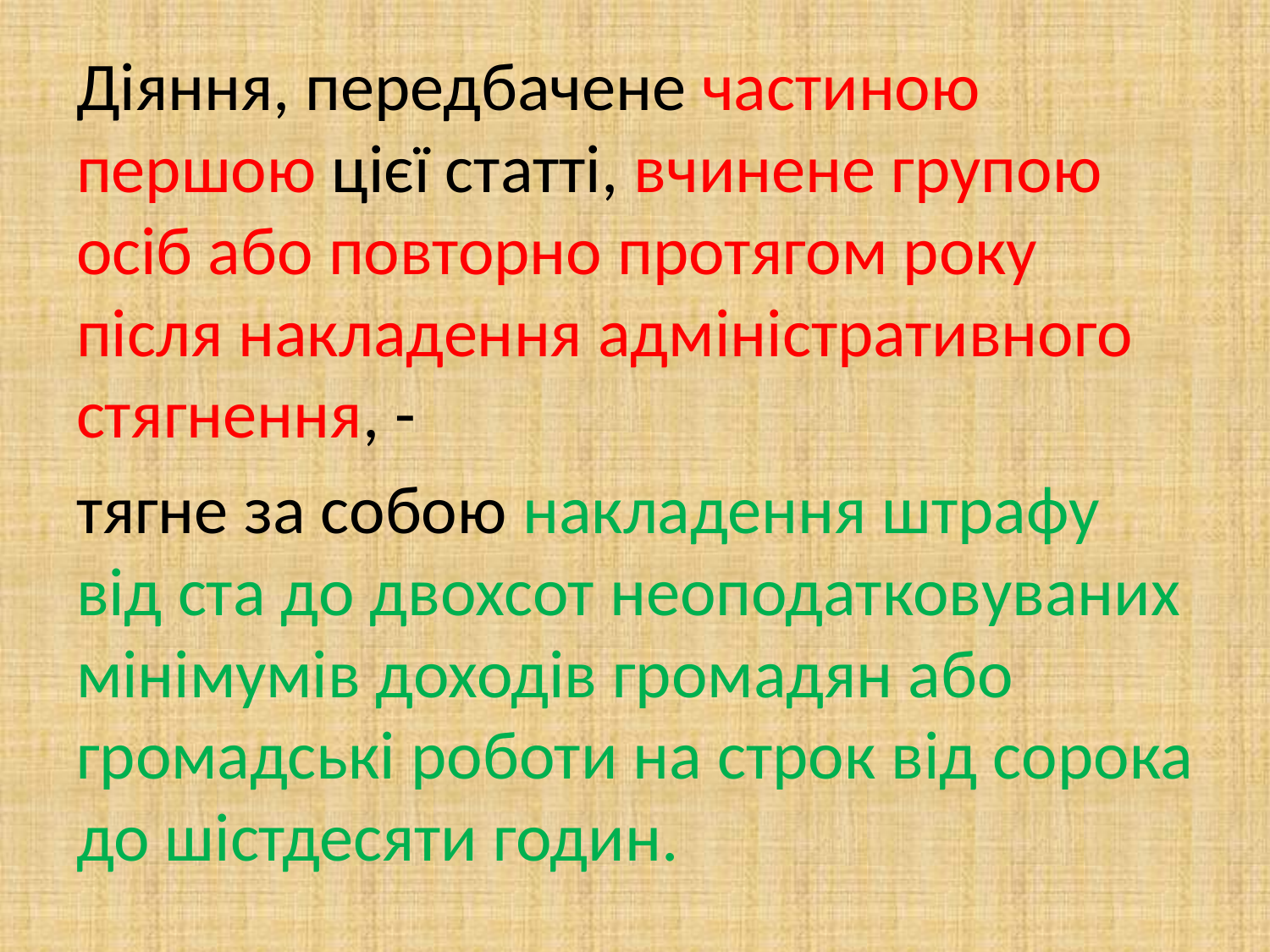

Діяння, передбачене частиною першою цієї статті, вчинене групою осіб або повторно протягом року після накладення адміністративного стягнення, -
тягне за собою накладення штрафу від ста до двохсот неоподатковуваних мінімумів доходів громадян або громадські роботи на строк від сорока до шістдесяти годин.